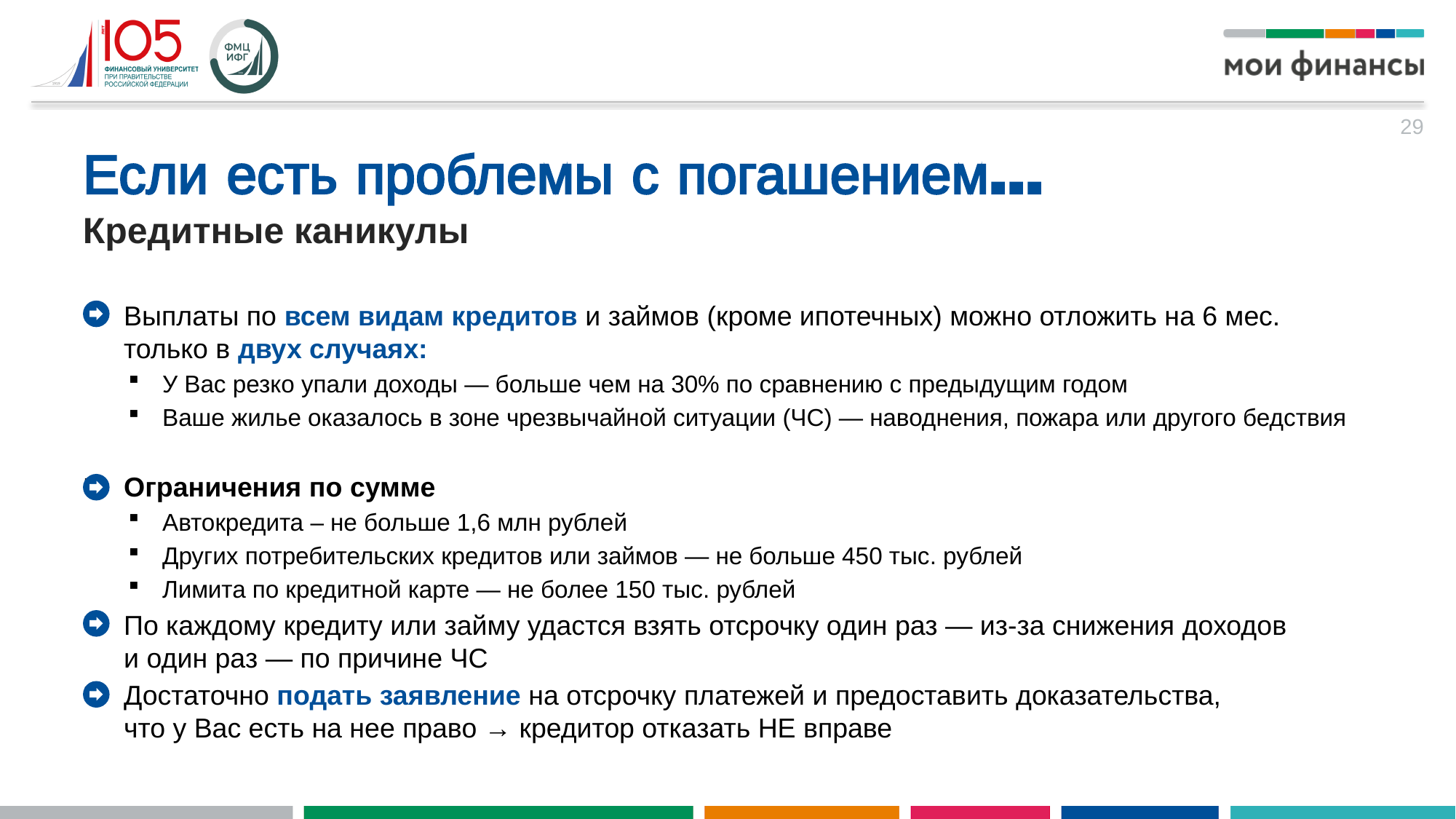

29
Если есть проблемы с погашением…
Кредитные каникулы
Выплаты по всем видам кредитов и займов (кроме ипотечных) можно отложить на 6 мес. только в двух случаях:
У Вас резко упали доходы — больше чем на 30% по сравнению с предыдущим годом
Ваше жилье оказалось в зоне чрезвычайной ситуации (ЧС) — наводнения, пожара или другого бедствия

Ограничения по сумме
Автокредита – не больше 1,6 млн рублей
Других потребительских кредитов или займов — не больше 450 тыс. рублей
Лимита по кредитной карте — не более 150 тыс. рублей
По каждому кредиту или займу удастся взять отсрочку один раз — из-за снижения доходов
и один раз — по причине ЧС
Достаточно подать заявление на отсрочку платежей и предоставить доказательства,
что у Вас есть на нее право → кредитор отказать НЕ вправе